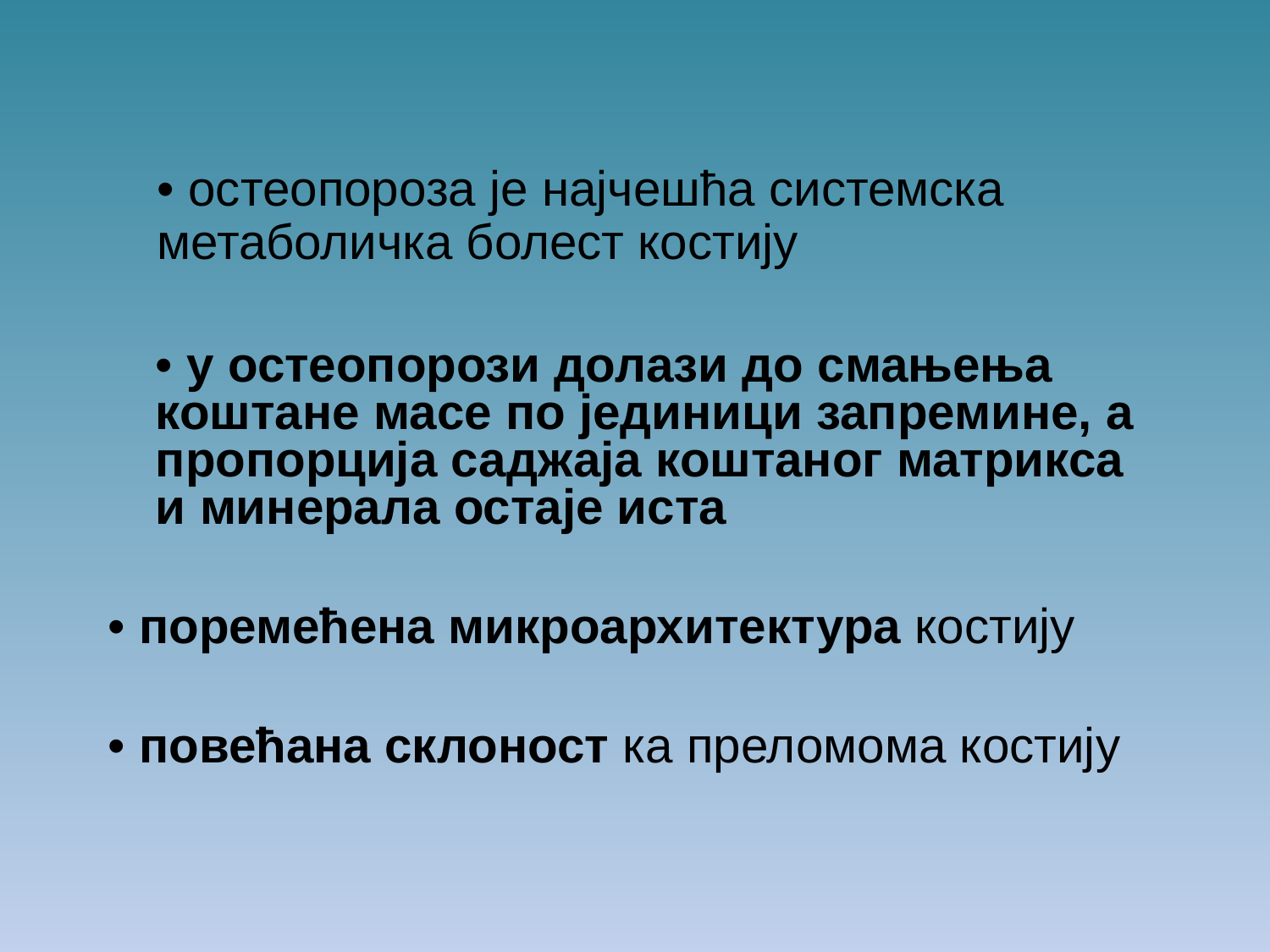

• остеопороза је најчешћа системска
метаболичка болест костију
• у остеопорози долази до смањења
коштане масе по јединици запремине, а
пропорција саджаја коштаног матрикса
и минерала остаје иста
• поремећена микроархитектура костију
• повећана склоност ка преломома костију